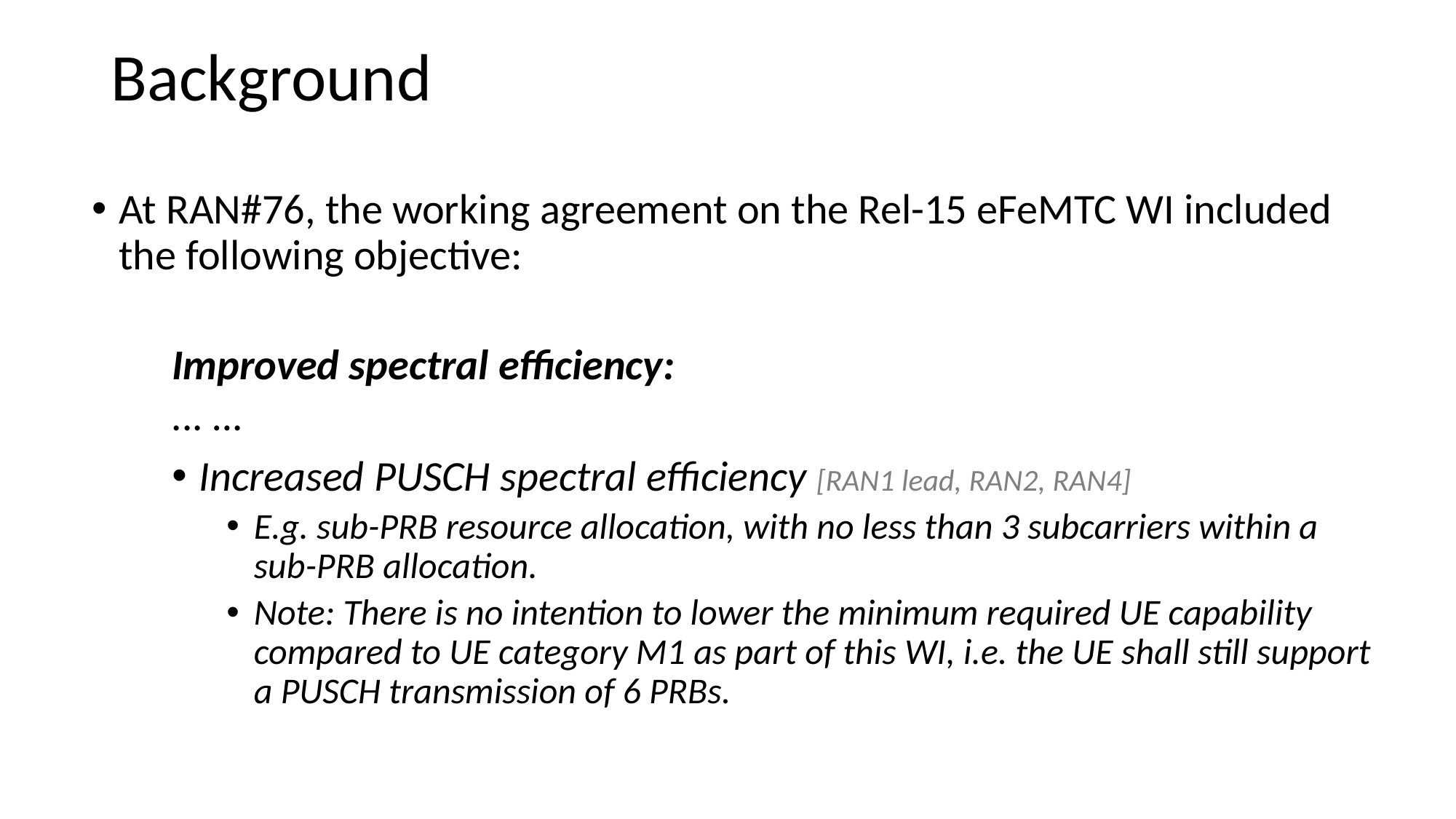

# Background
At RAN#76, the working agreement on the Rel-15 eFeMTC WI included the following objective:

Improved spectral efficiency:
... …
Increased PUSCH spectral efficiency [RAN1 lead, RAN2, RAN4]
E.g. sub-PRB resource allocation, with no less than 3 subcarriers within a sub-PRB allocation.
Note: There is no intention to lower the minimum required UE capability compared to UE category M1 as part of this WI, i.e. the UE shall still support a PUSCH transmission of 6 PRBs.